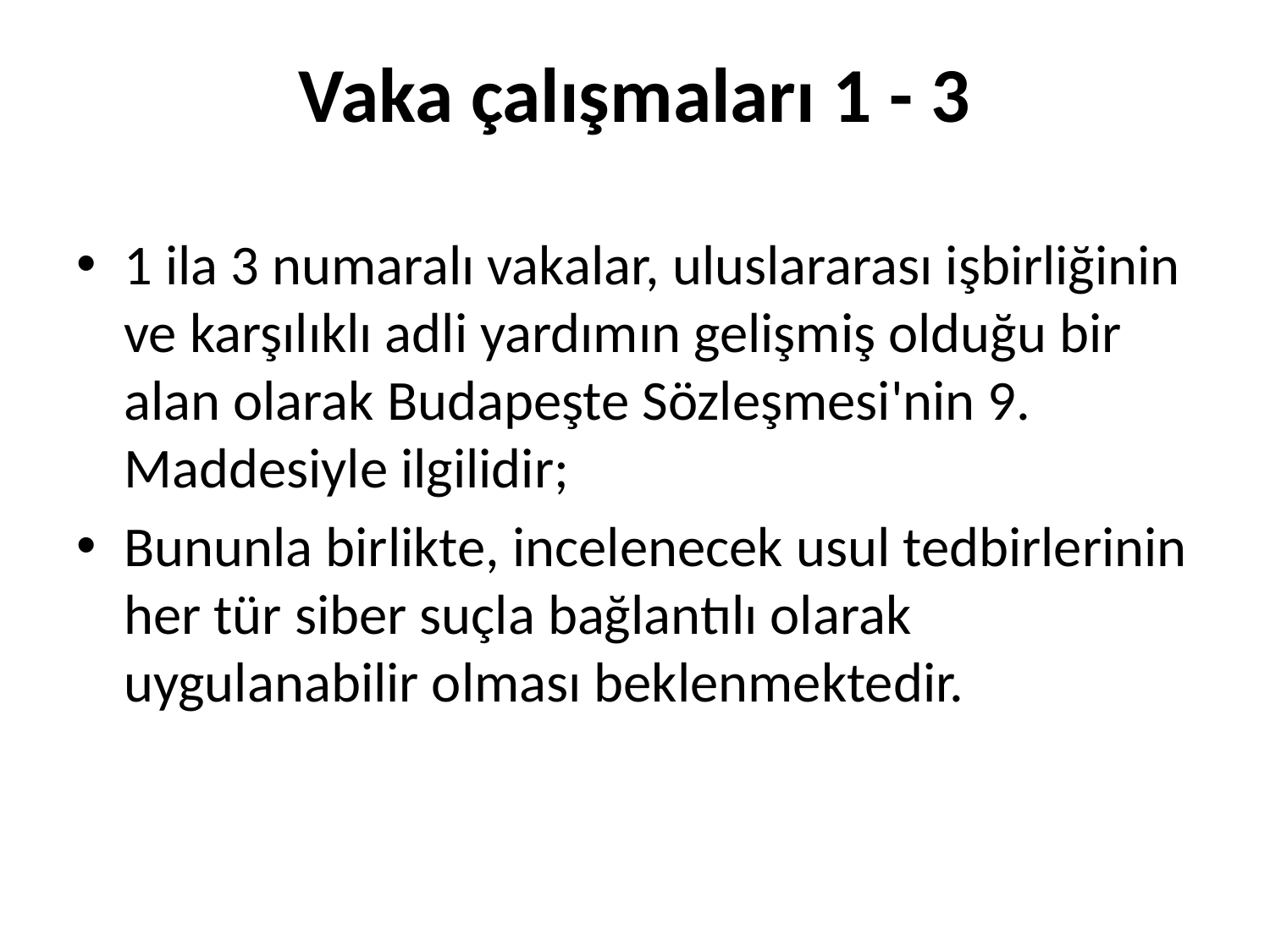

# Vaka çalışmaları 1 - 3
1 ila 3 numaralı vakalar, uluslararası işbirliğinin ve karşılıklı adli yardımın gelişmiş olduğu bir alan olarak Budapeşte Sözleşmesi'nin 9. Maddesiyle ilgilidir;
Bununla birlikte, incelenecek usul tedbirlerinin her tür siber suçla bağlantılı olarak uygulanabilir olması beklenmektedir.